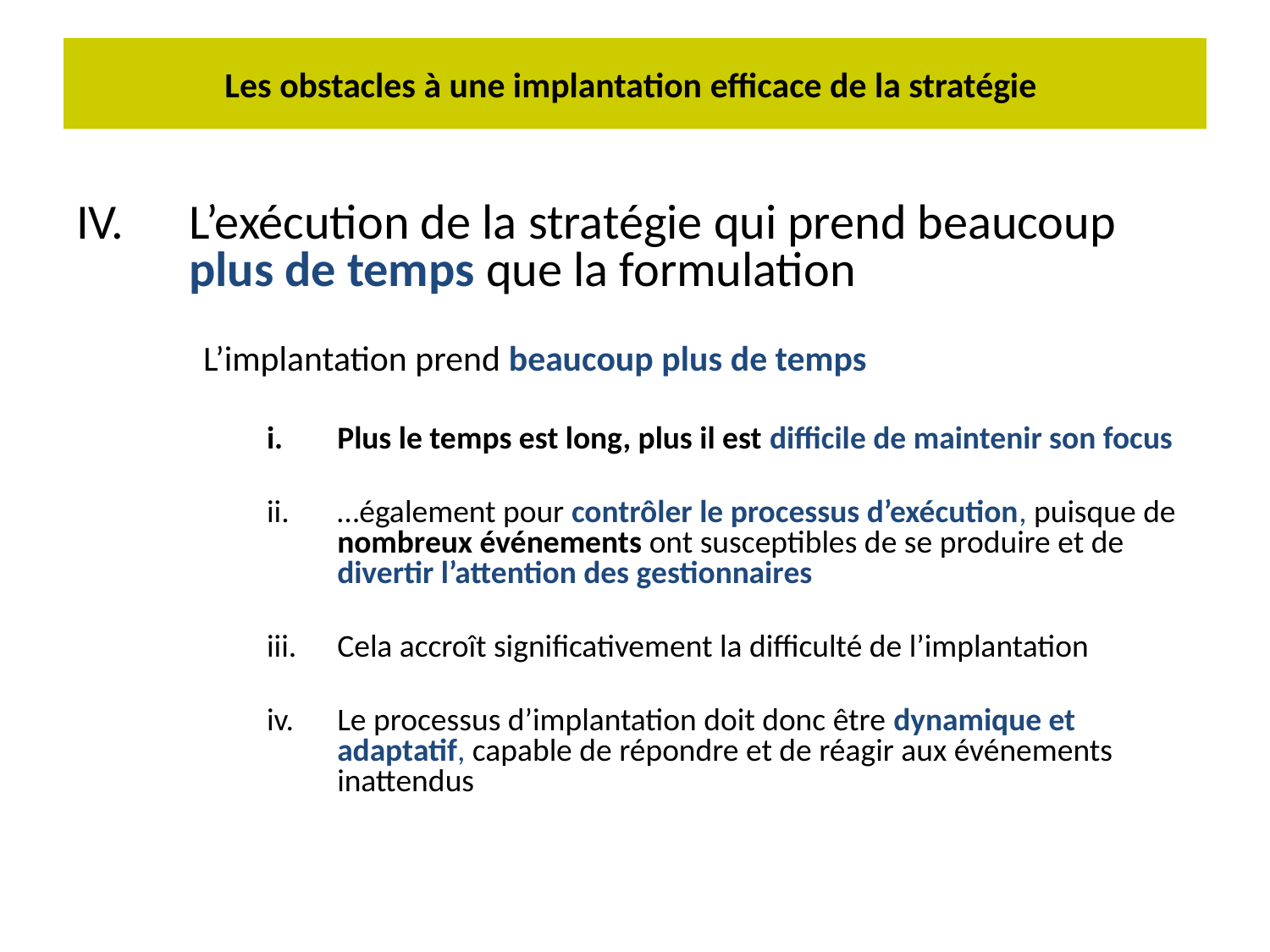

# Les obstacles à une implantation efficace de la stratégie
L’exécution de la stratégie qui prend beaucoup plus de temps que la formulation

L’implantation prend beaucoup plus de temps

Plus le temps est long, plus il est difficile de maintenir son focus

…également pour contrôler le processus d’exécution, puisque de nombreux événements ont susceptibles de se produire et de divertir l’attention des gestionnaires

Cela accroît significativement la difficulté de l’implantation

Le processus d’implantation doit donc être dynamique et adaptatif, capable de répondre et de réagir aux événements inattendus